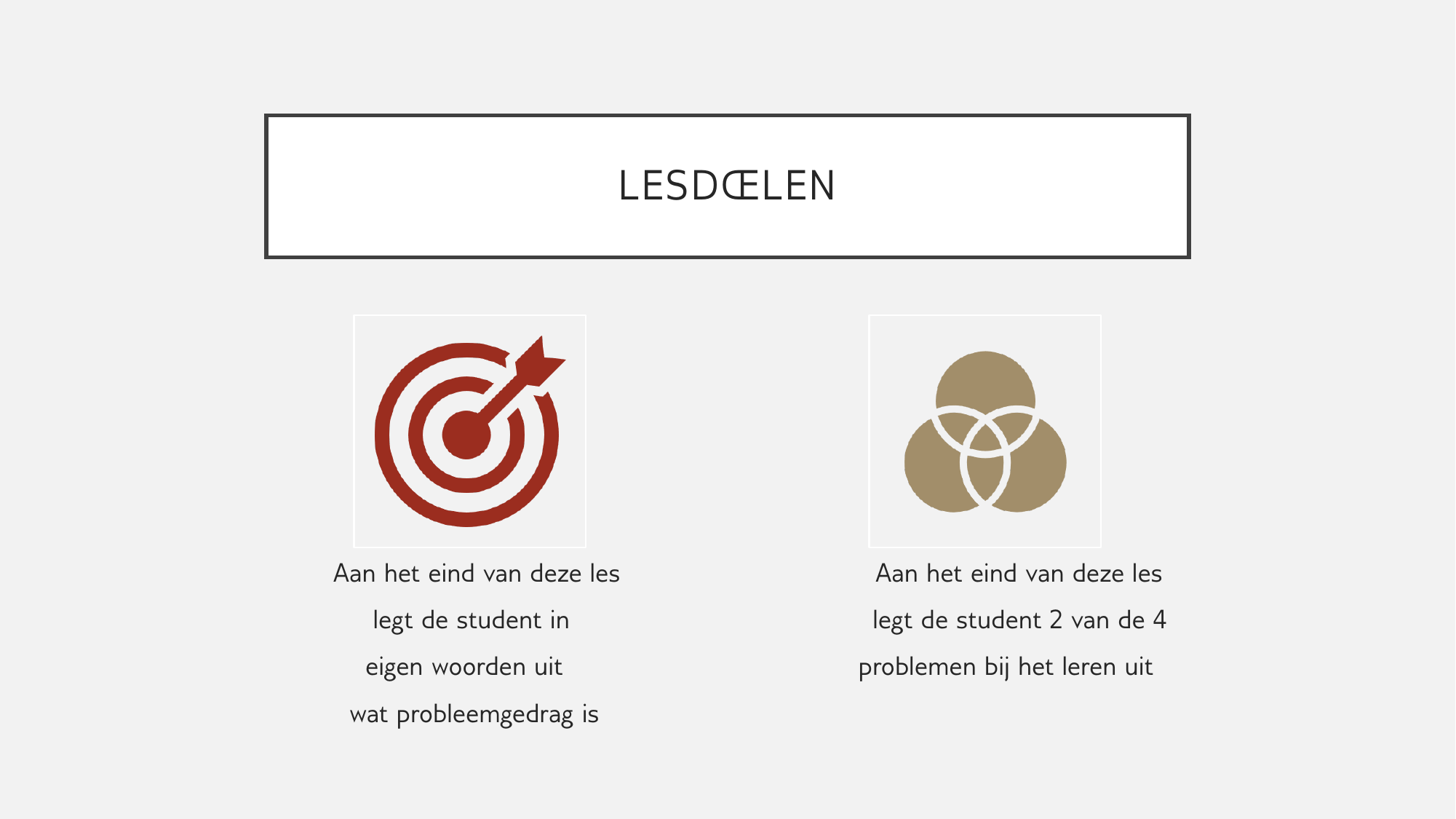

# Lesdoelen

       Aan het eind van deze les                                Aan het eind van deze les
            legt de student in                                      legt de student 2 van de 4
           eigen woorden uit                                     problemen bij het leren uit
         wat probleemgedrag is